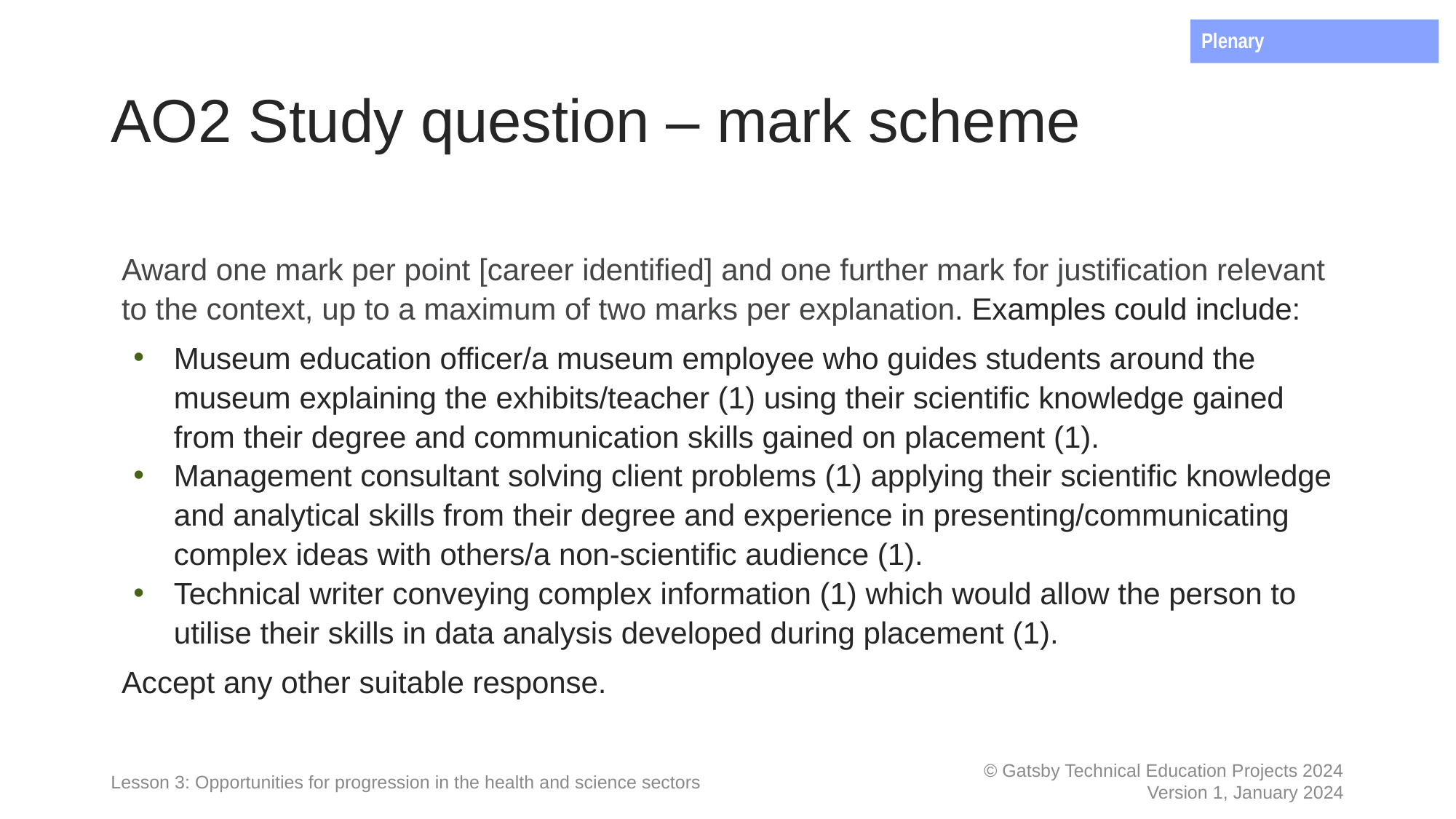

Plenary
# AO2 Study question – mark scheme
Award one mark per point [career identified] and one further mark for justification relevant to the context, up to a maximum of two marks per explanation. Examples could include:
Museum education officer/a museum employee who guides students around the museum explaining the exhibits/teacher (1) using their scientific knowledge gained from their degree and communication skills gained on placement (1).
Management consultant solving client problems (1) applying their scientific knowledge and analytical skills from their degree and experience in presenting/communicating complex ideas with others/a non-scientific audience (1).
Technical writer conveying complex information (1) which would allow the person to utilise their skills in data analysis developed during placement (1).
Accept any other suitable response.
Lesson 3: Opportunities for progression in the health and science sectors